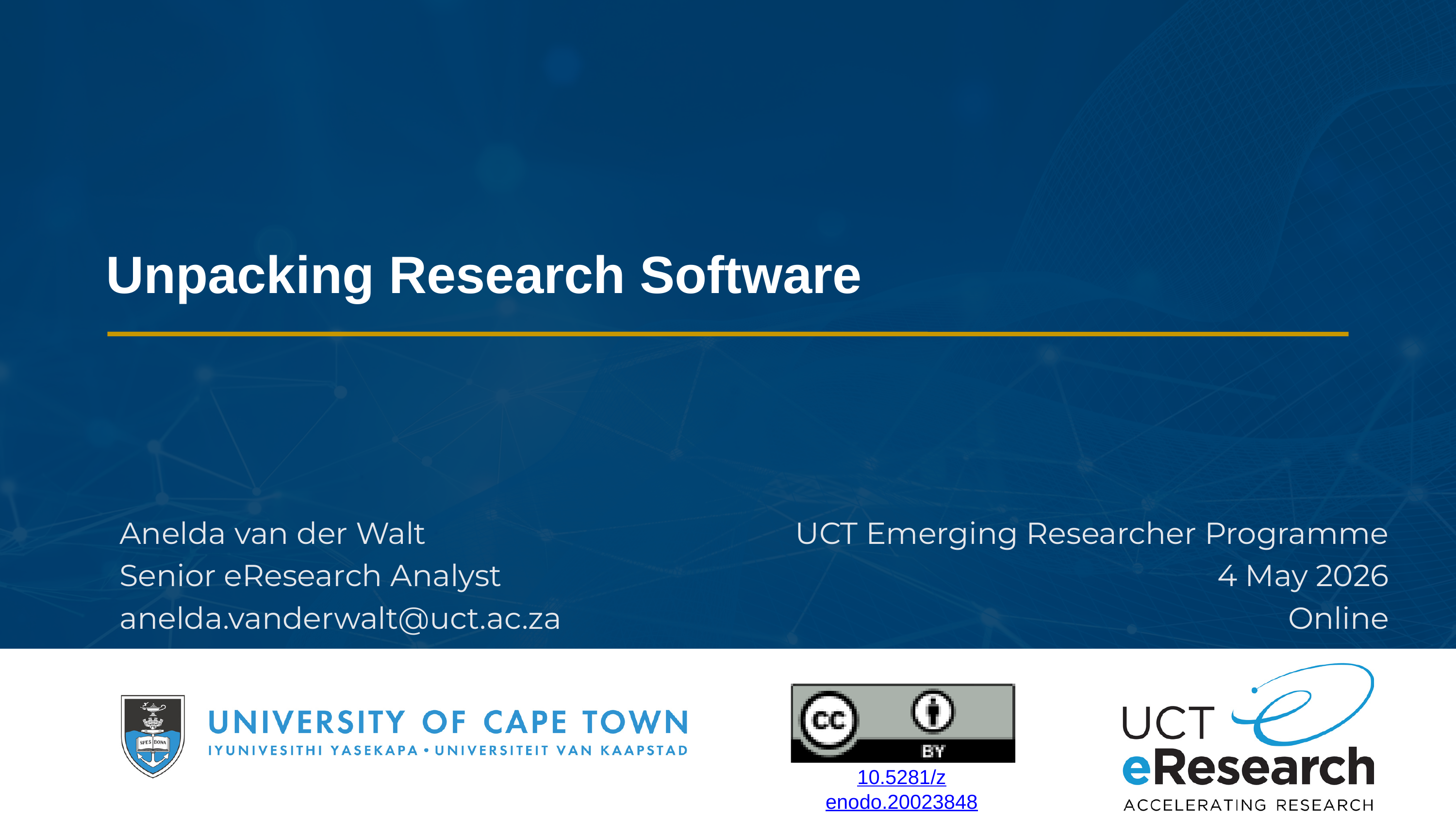

Unpacking Research Software

Anelda van der Walt
Senior eResearch Analyst
anelda.vanderwalt@uct.ac.za
UCT Emerging Researcher Programme
4 May 2026
Online

10.5281/zenodo.20023848